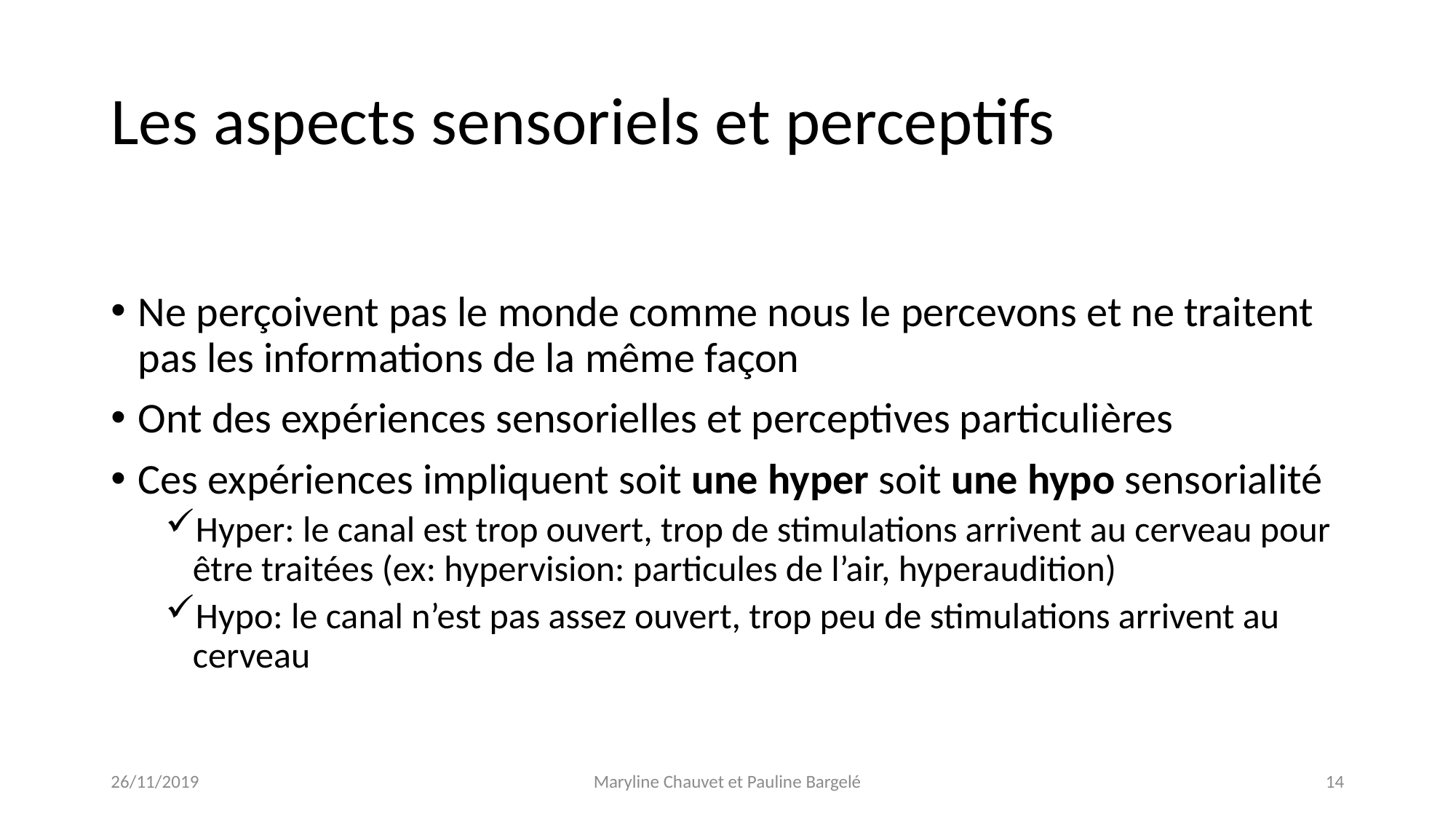

# Les aspects sensoriels et perceptifs

Ne perçoivent pas le monde comme nous le percevons et ne traitent pas les informations de la même façon
Ont des expériences sensorielles et perceptives particulières
Ces expériences impliquent soit une hyper soit une hypo sensorialité
Hyper: le canal est trop ouvert, trop de stimulations arrivent au cerveau pour être traitées (ex: hypervision: particules de l’air, hyperaudition)
Hypo: le canal n’est pas assez ouvert, trop peu de stimulations arrivent au cerveau
26/11/2019
Maryline Chauvet et Pauline Bargelé
14